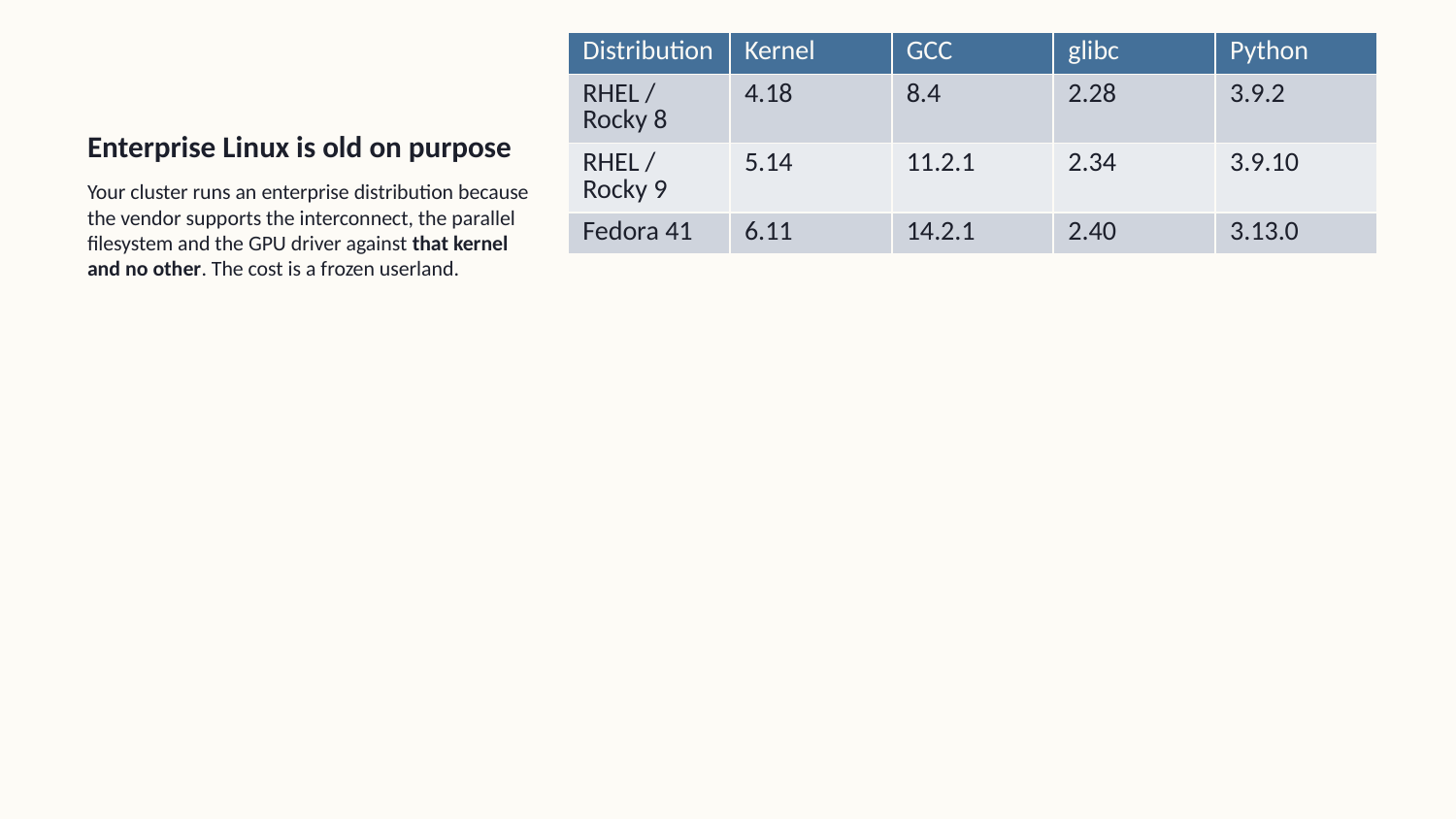

| Distribution | Kernel | GCC | glibc | Python |
| --- | --- | --- | --- | --- |
| RHEL / Rocky 8 | 4.18 | 8.4 | 2.28 | 3.9.2 |
| RHEL / Rocky 9 | 5.14 | 11.2.1 | 2.34 | 3.9.10 |
| Fedora 41 | 6.11 | 14.2.1 | 2.40 | 3.13.0 |
# Enterprise Linux is old on purpose
Your cluster runs an enterprise distribution because the vendor supports the interconnect, the parallel filesystem and the GPU driver against that kernel and no other. The cost is a frozen userland.